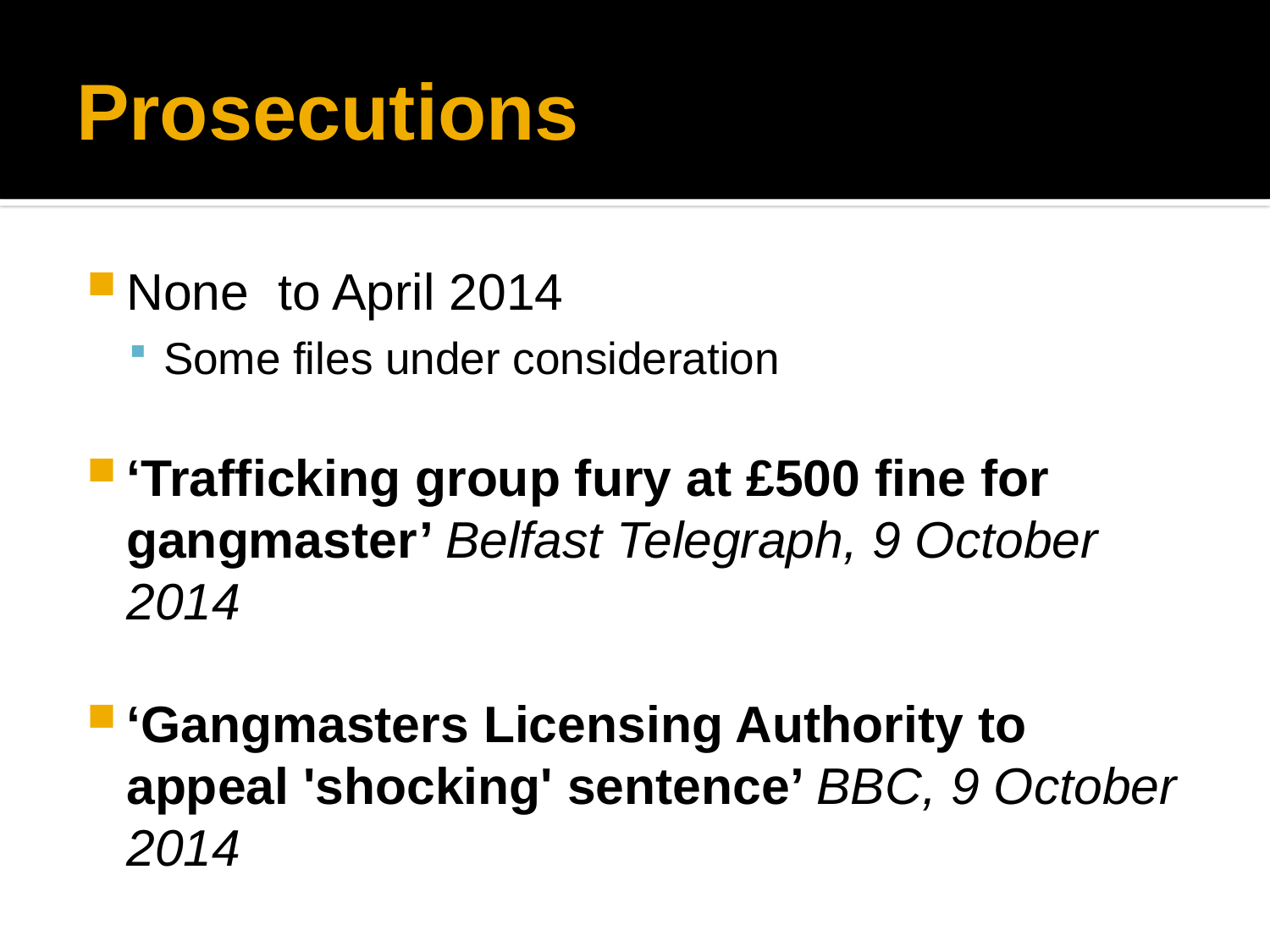

# Prosecutions
None  to April 2014
Some files under consideration

‘Trafficking group fury at £500 fine for gangmaster’ Belfast Telegraph, 9 October 2014

‘Gangmasters Licensing Authority to appeal 'shocking' sentence’ BBC, 9 October 2014